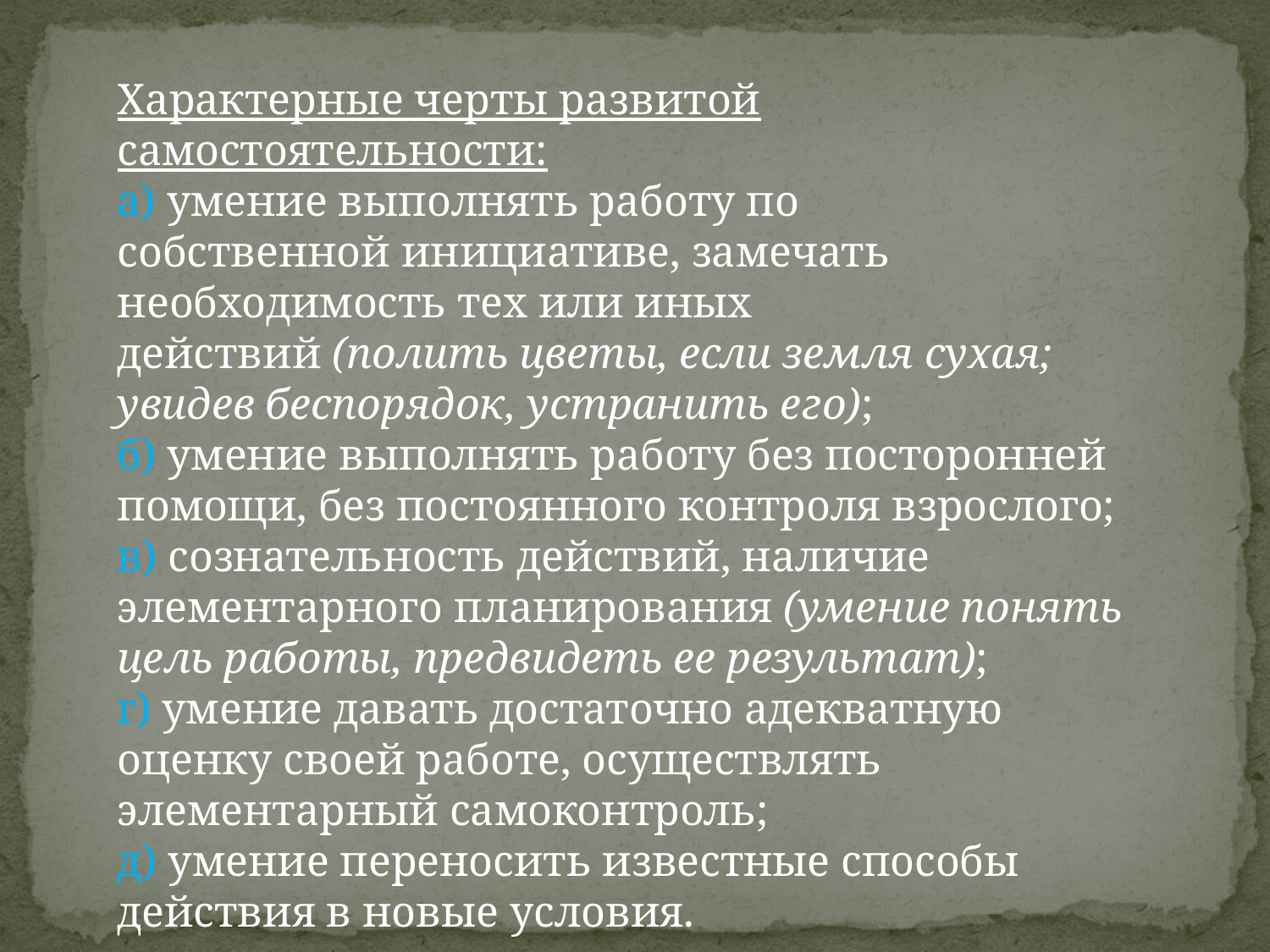

Характерные черты развитой самостоятельности:
а) умение выполнять работу по собственной инициативе, замечать необходимость тех или иных действий (полить цветы, если земля сухая; увидев беспорядок, устранить его);
б) умение выполнять работу без посторонней помощи, без постоянного контроля взрослого;
в) сознательность действий, наличие элементарного планирования (умение понять цель работы, предвидеть ее результат);
г) умение давать достаточно адекватную оценку своей работе, осуществлять элементарный самоконтроль;
д) умение переносить известные способы действия в новые условия.